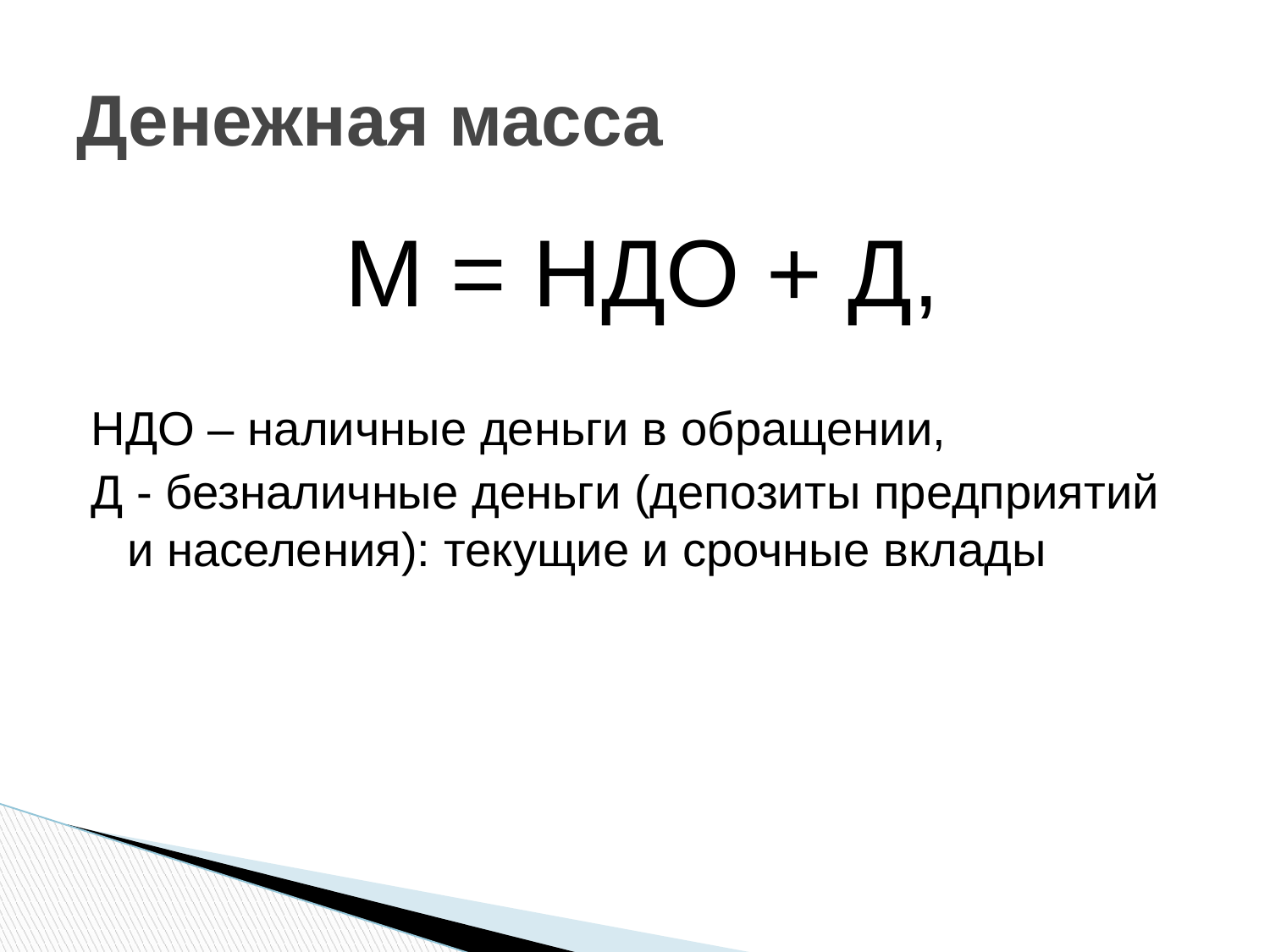

# Денежная масса
М = НДО + Д,

НДО – наличные деньги в обращении,
Д - безналичные деньги (депозиты предприятий и населения): текущие и срочные вклады